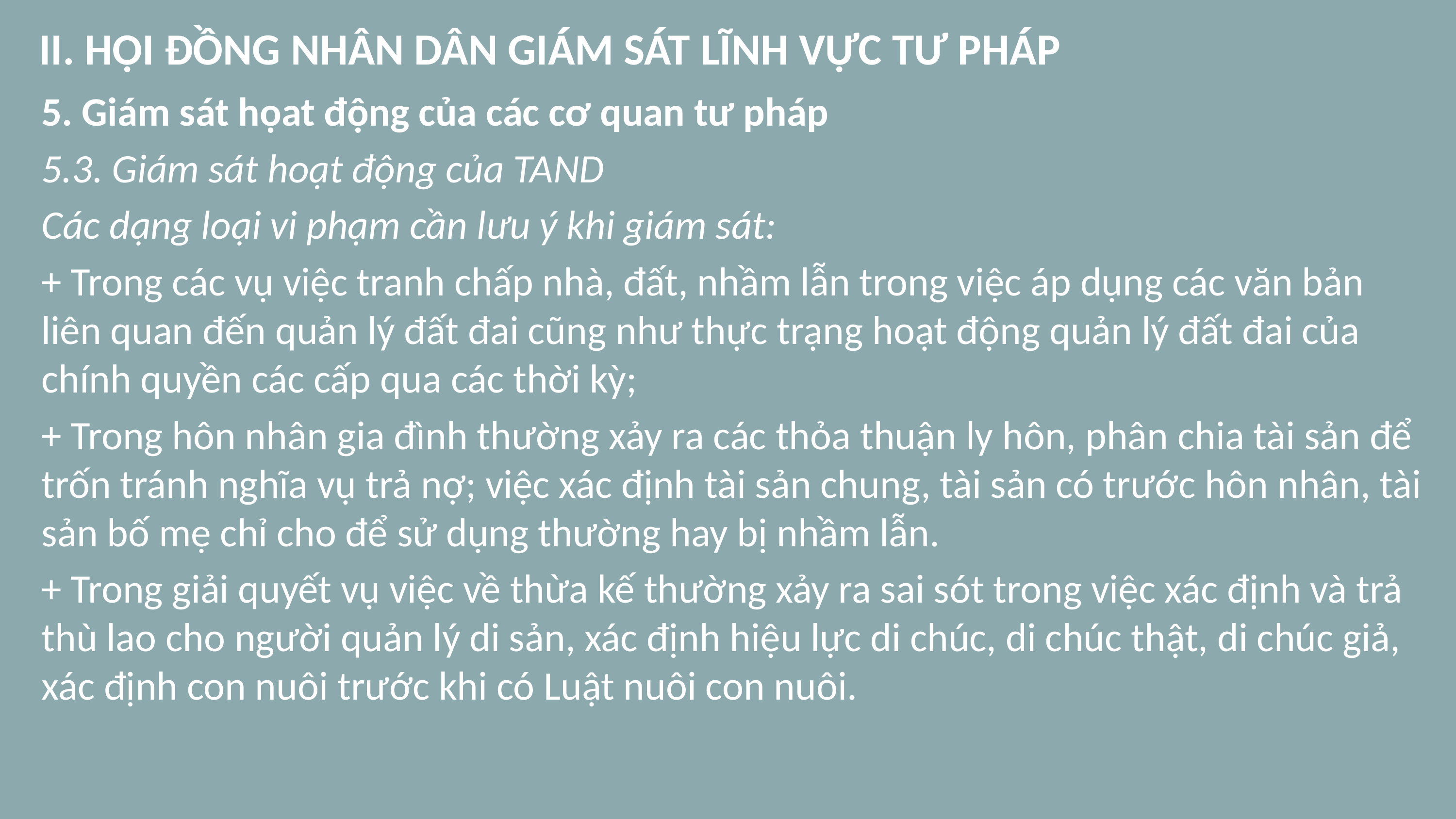

# II. HỘI ĐỒNG NHÂN DÂN GIÁM SÁT LĨNH VỰC TƯ PHÁP
5. Giám sát họat động của các cơ quan tư pháp
5.3. Giám sát hoạt động của TAND
Các dạng loại vi phạm cần lưu ý khi giám sát:
+ Trong các vụ việc tranh chấp nhà, đất, nhầm lẫn trong việc áp dụng các văn bản liên quan đến quản lý đất đai cũng như thực trạng hoạt động quản lý đất đai của chính quyền các cấp qua các thời kỳ;
+ Trong hôn nhân gia đình thường xảy ra các thỏa thuận ly hôn, phân chia tài sản để trốn tránh nghĩa vụ trả nợ; việc xác định tài sản chung, tài sản có trước hôn nhân, tài sản bố mẹ chỉ cho để sử dụng thường hay bị nhầm lẫn.
+ Trong giải quyết vụ việc về thừa kế thường xảy ra sai sót trong việc xác định và trả thù lao cho người quản lý di sản, xác định hiệu lực di chúc, di chúc thật, di chúc giả, xác định con nuôi trước khi có Luật nuôi con nuôi.